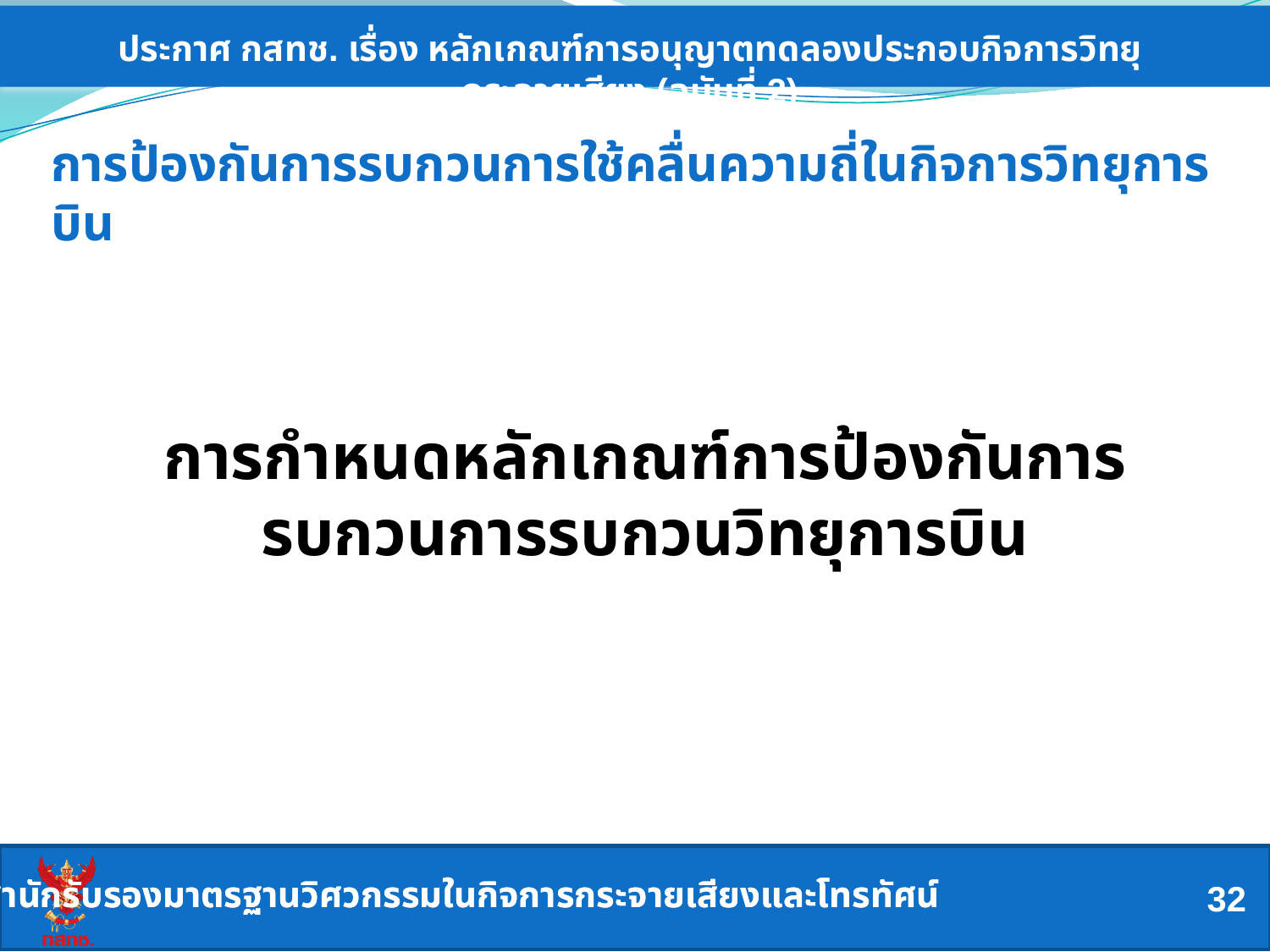

ประกาศ กสทช. เรื่อง หลักเกณฑ์การอนุญาตทดลองประกอบกิจการวิทยุกระจายเสียง (ฉบับที่ 2)
การป้องกันการรบกวนการใช้คลื่นความถี่ในกิจการวิทยุการบิน
การกำหนดหลักเกณฑ์การป้องกันการรบกวนการรบกวนวิทยุการบิน